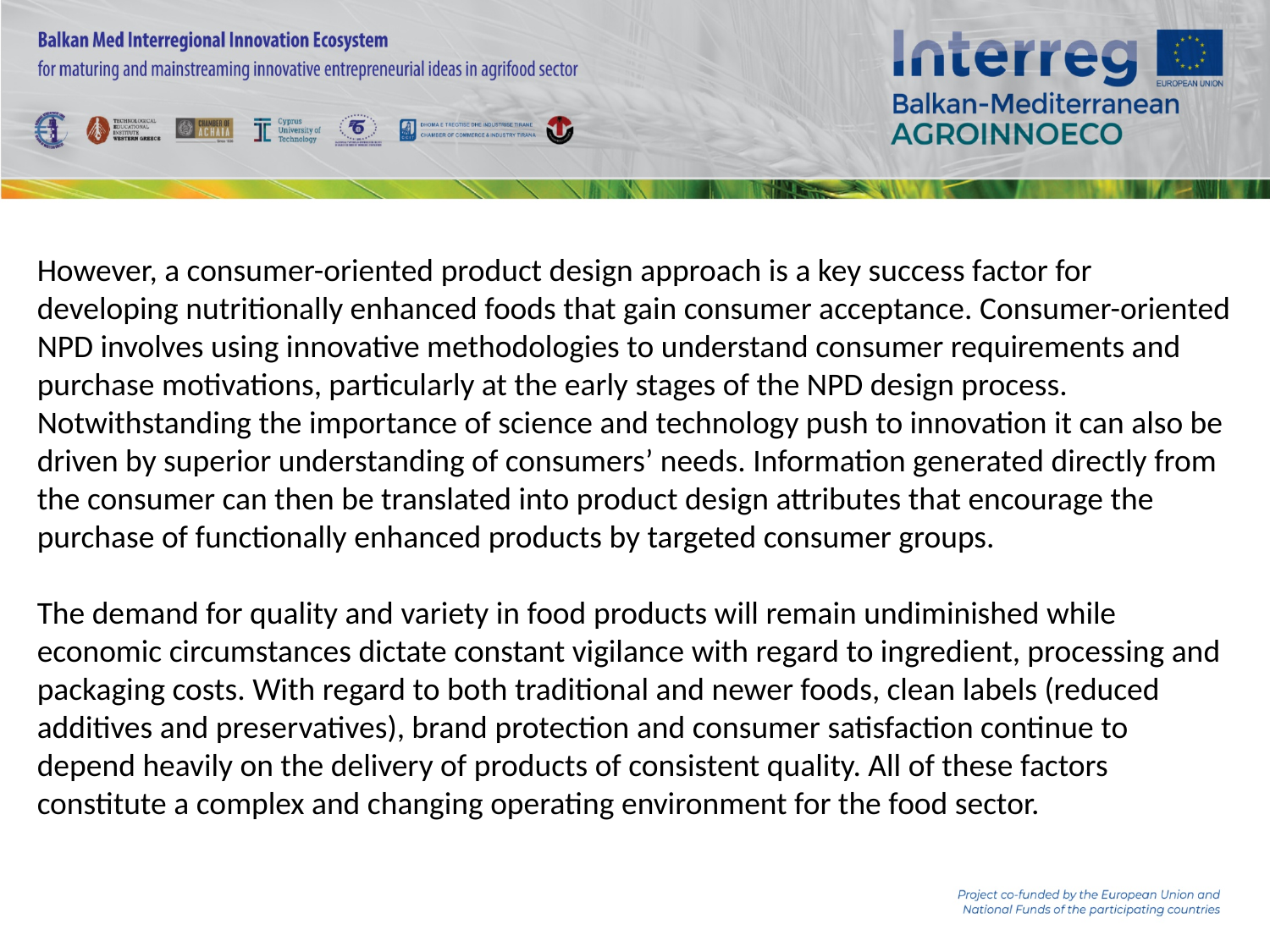

However, a consumer-oriented product design approach is a key success factor for developing nutritionally enhanced foods that gain consumer acceptance. Consumer-oriented NPD involves using innovative methodologies to understand consumer requirements and purchase motivations, particularly at the early stages of the NPD design process. Notwithstanding the importance of science and technology push to innovation it can also be driven by superior understanding of consumers’ needs. Information generated directly from the consumer can then be translated into product design attributes that encourage the purchase of functionally enhanced products by targeted consumer groups.

The demand for quality and variety in food products will remain undiminished while economic circumstances dictate constant vigilance with regard to ingredient, processing and packaging costs. With regard to both traditional and newer foods, clean labels (reduced additives and preservatives), brand protection and consumer satisfaction continue to depend heavily on the delivery of products of consistent quality. All of these factors constitute a complex and changing operating environment for the food sector.